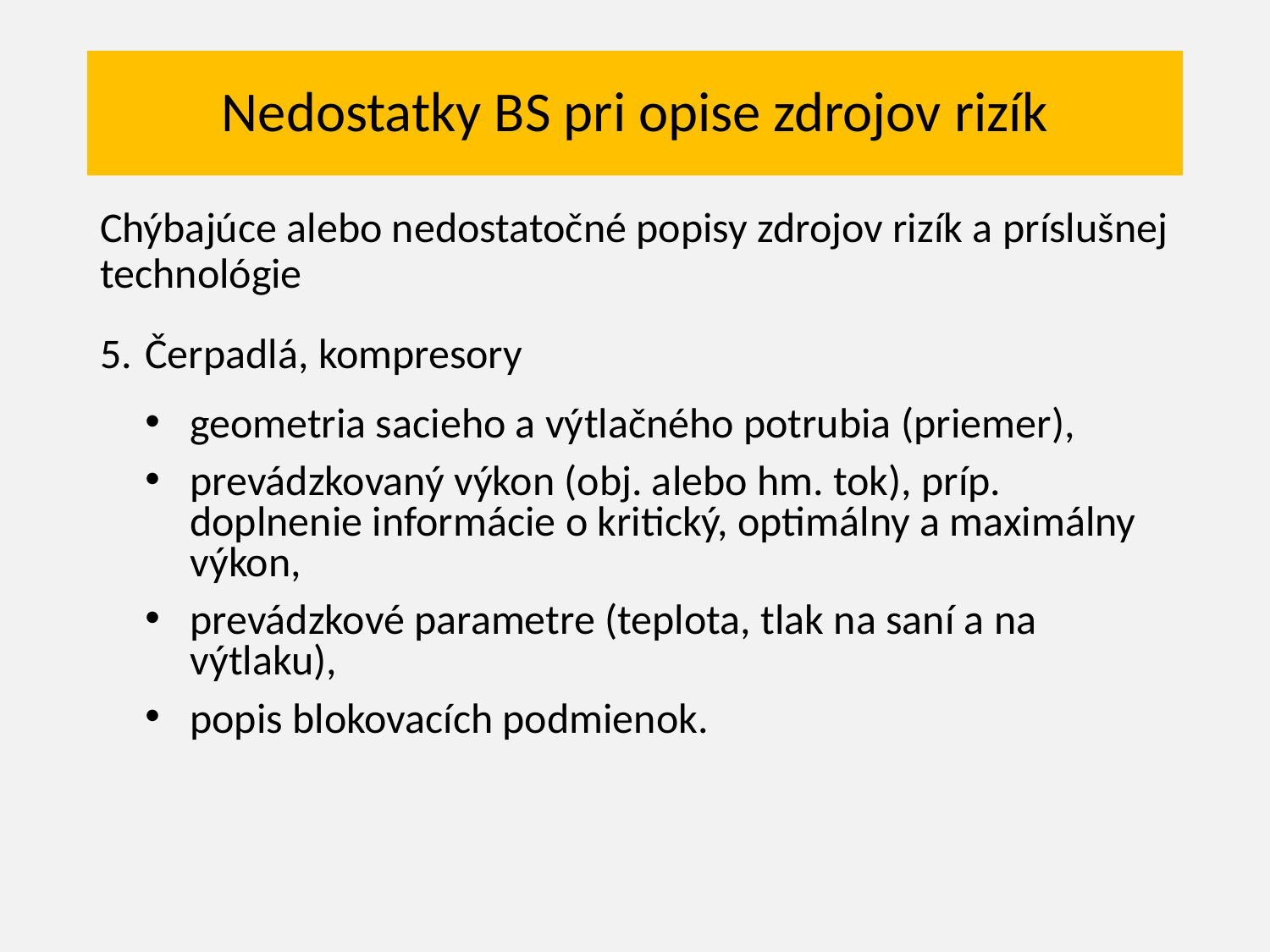

# Nedostatky BS pri opise zdrojov rizík
Chýbajúce alebo nedostatočné popisy zdrojov rizík a príslušnej technológie
Čerpadlá, kompresory
geometria sacieho a výtlačného potrubia (priemer),
prevádzkovaný výkon (obj. alebo hm. tok), príp. doplnenie informácie o kritický, optimálny a maximálny  výkon,
prevádzkové parametre (teplota, tlak na saní a na výtlaku),
popis blokovacích podmienok.